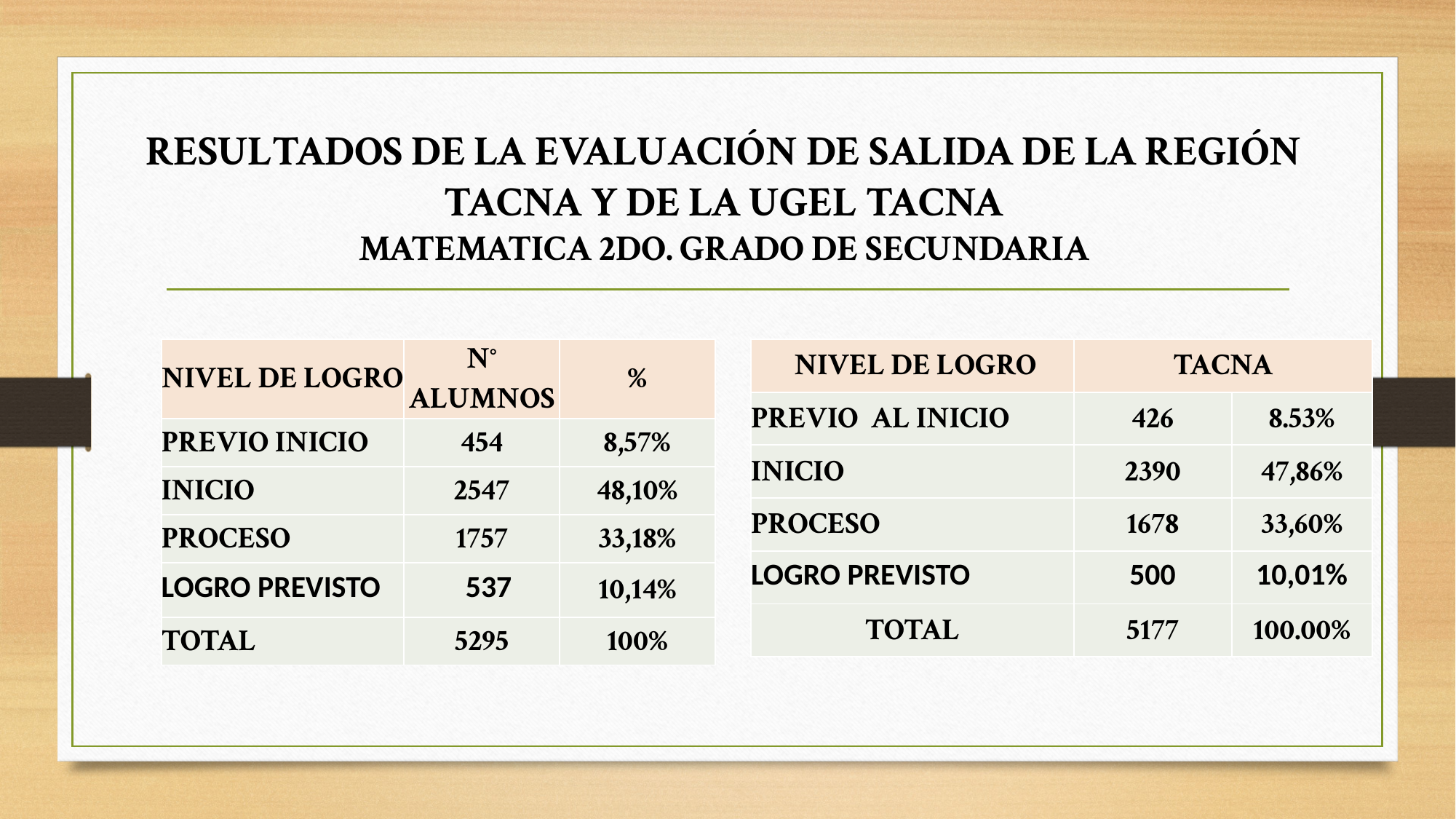

# RESULTADOS DE LA EVALUACIÓN DE SALIDA DE LA REGIÓN TACNA Y DE LA UGEL TACNA MATEMATICA 2DO. GRADO DE SECUNDARIA
| NIVEL DE LOGRO | N° ALUMNOS | % |
| --- | --- | --- |
| PREVIO INICIO | 454 | 8,57% |
| INICIO | 2547 | 48,10% |
| PROCESO | 1757 | 33,18% |
| LOGRO PREVISTO | 537 | 10,14% |
| TOTAL | 5295 | 100% |
| NIVEL DE LOGRO | TACNA |  |
| --- | --- | --- |
| PREVIO AL INICIO | 426 | 8.53% |
| INICIO | 2390 | 47,86% |
| PROCESO | 1678 | 33,60% |
| LOGRO PREVISTO | 500 | 10,01% |
| TOTAL | 5177 | 100.00% |